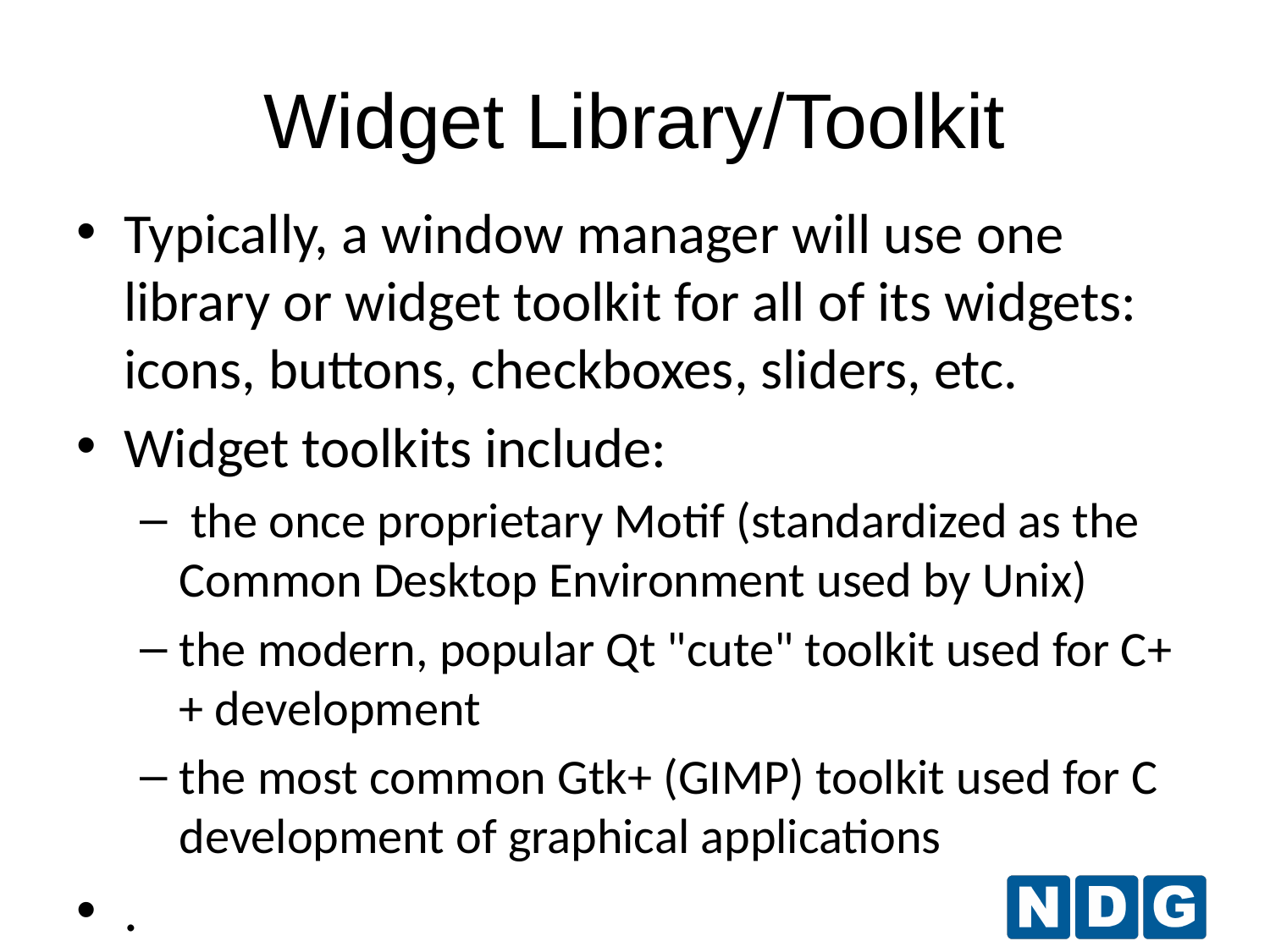

Widget Library/Toolkit
Typically, a window manager will use one library or widget toolkit for all of its widgets: icons, buttons, checkboxes, sliders, etc.
Widget toolkits include:
 the once proprietary Motif (standardized as the Common Desktop Environment used by Unix)
the modern, popular Qt "cute" toolkit used for C++ development
the most common Gtk+ (GIMP) toolkit used for C development of graphical applications
.